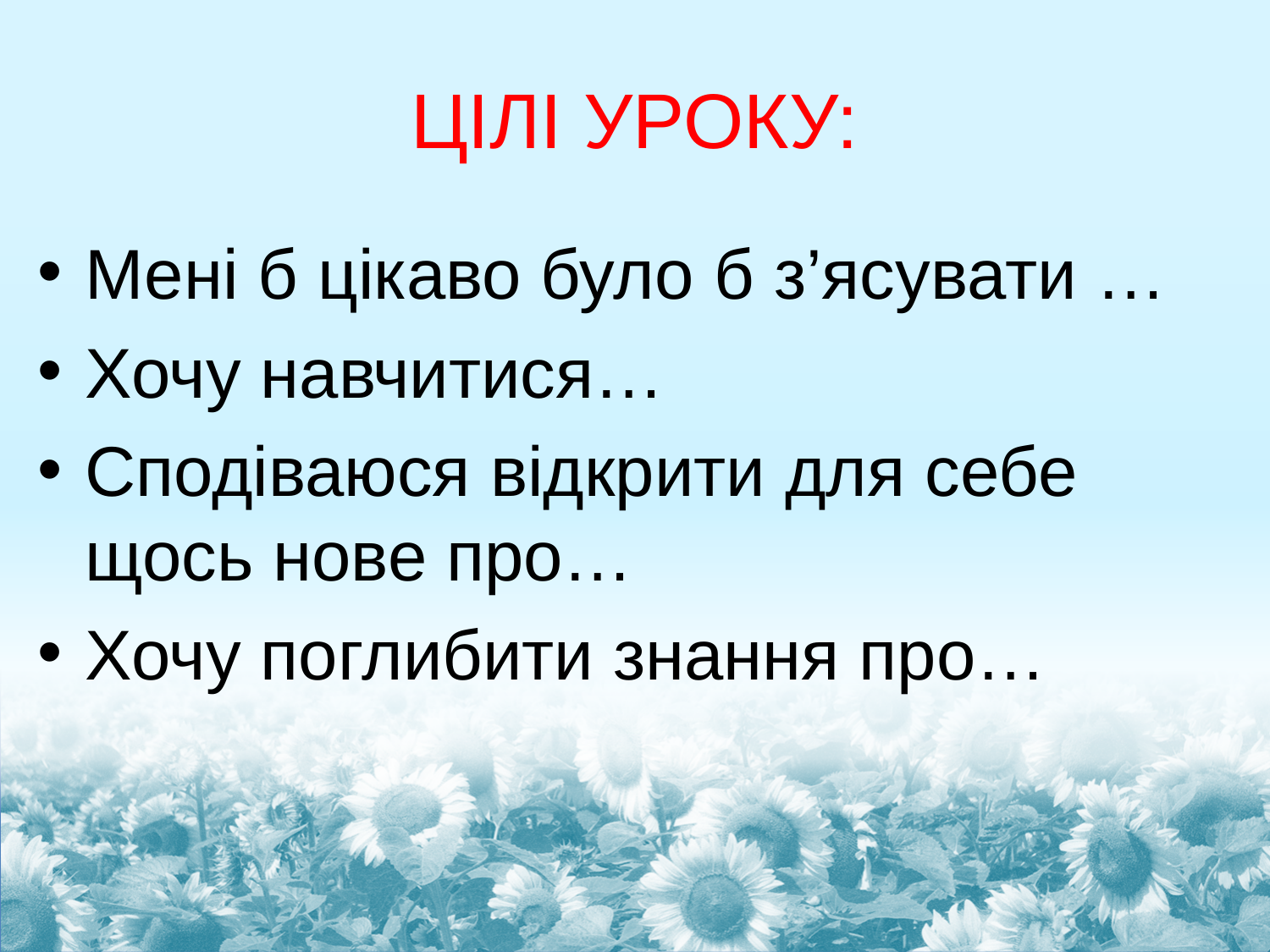

# ЦІЛІ УРОКУ:
Мені б цікаво було б з’ясувати …
Хочу навчитися…
Сподіваюся відкрити для себе щось нове про…
Хочу поглибити знання про…